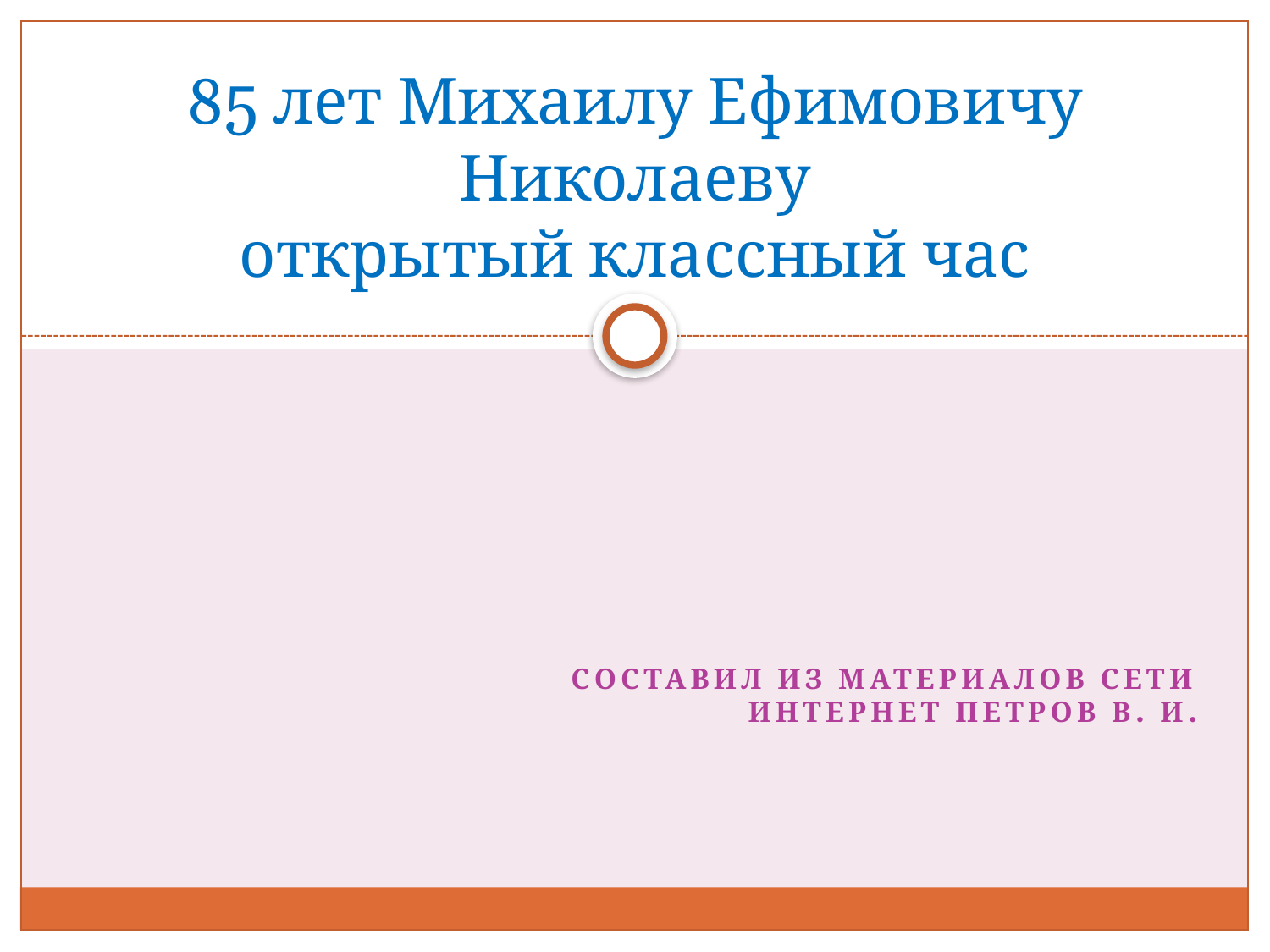

# 85 лет Михаилу Ефимовичу Николаеву открытый классный час
Составил из материалов сети Интернет Петров В. И.